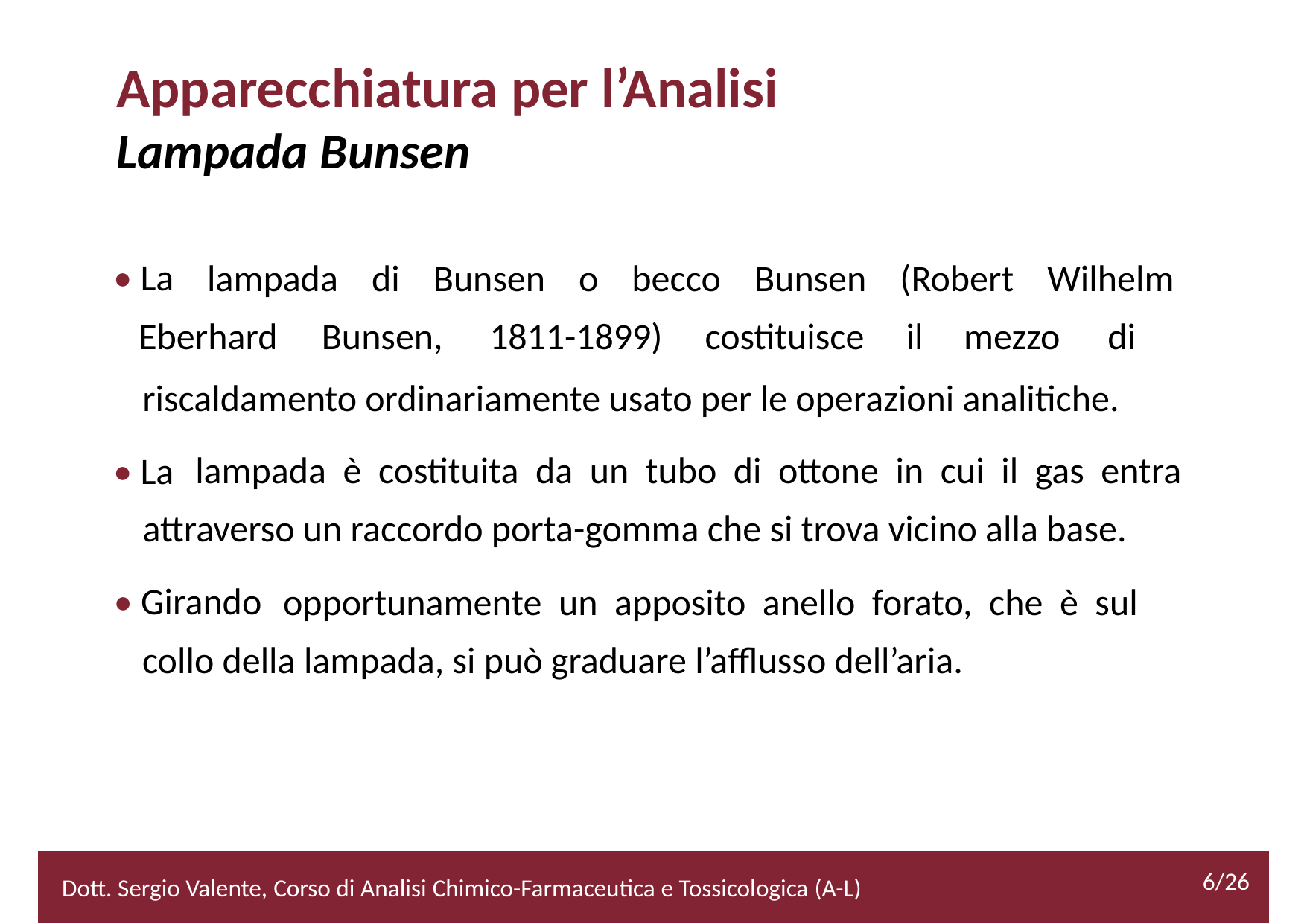

Apparecchiatura per l’Analisi
Lampada Bunsen
• La
lampada    di    Bunsen    o    becco    Bunsen    (Robert    Wilhelm
Eberhard
Bunsen,
1811-1899)
costituisce
il
mezzo
di
riscaldamento ordinariamente usato per le operazioni analitiche.
• La
lampada  è  costituita  da  un  tubo  di  ottone  in  cui  il  gas  entra
attraverso un raccordo porta-gomma che si trova vicino alla base.
• Girando
opportunamente  un  apposito  anello  forato,  che  è  sul
collo della lampada, si può graduare l’afflusso dell’aria.

6/26
2/52
Dott. Sergio Valente, Corso di Analisi Chimico-Farmaceutica e Tossicologica (A-L)